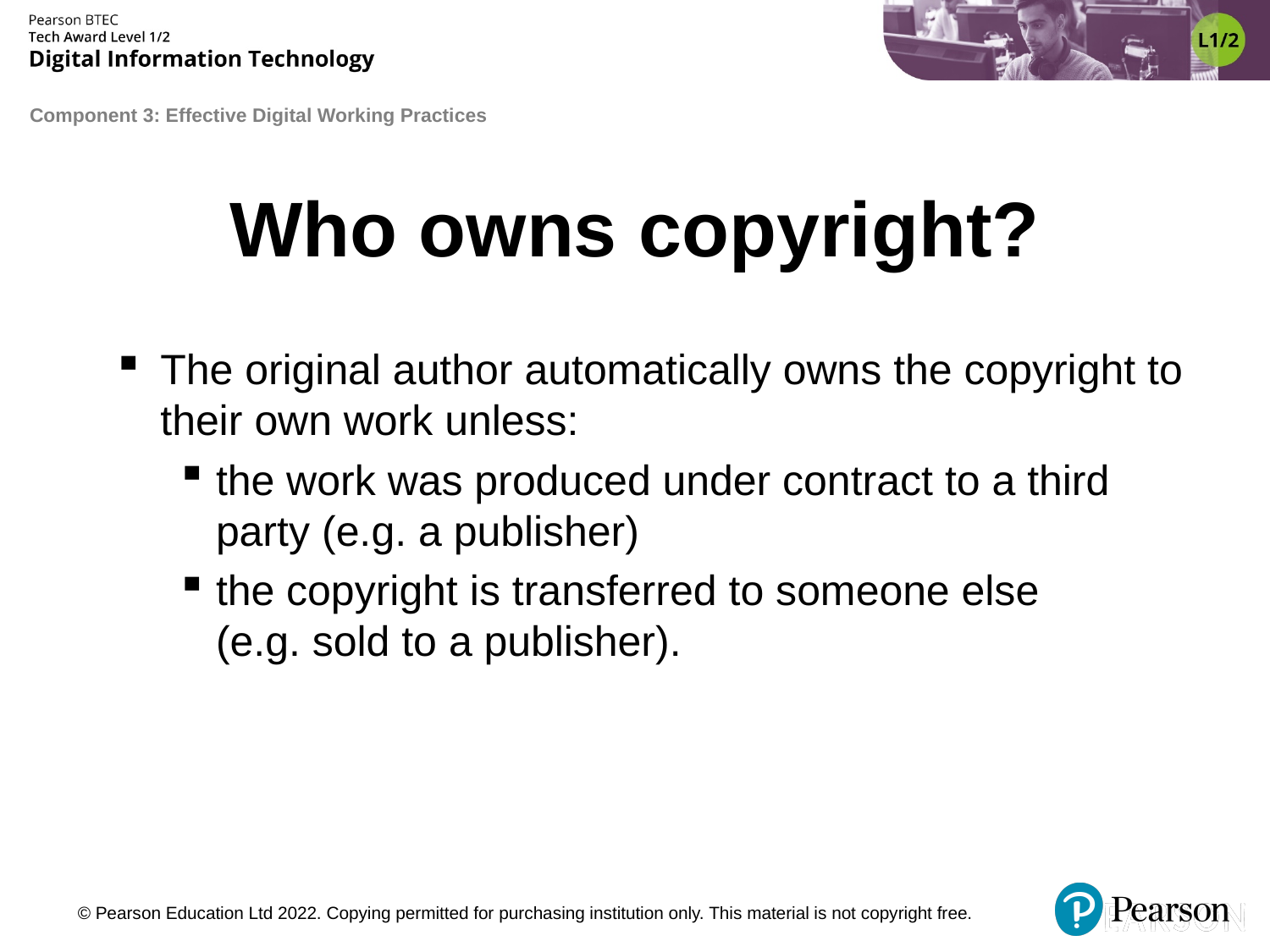

# Who owns copyright?
The original author automatically owns the copyright to their own work unless:
the work was produced under contract to a third party (e.g. a publisher)
the copyright is transferred to someone else
(e.g. sold to a publisher).
© Pearson Education Ltd 2022. Copying permitted for purchasing institution only. This material is not copyright free.